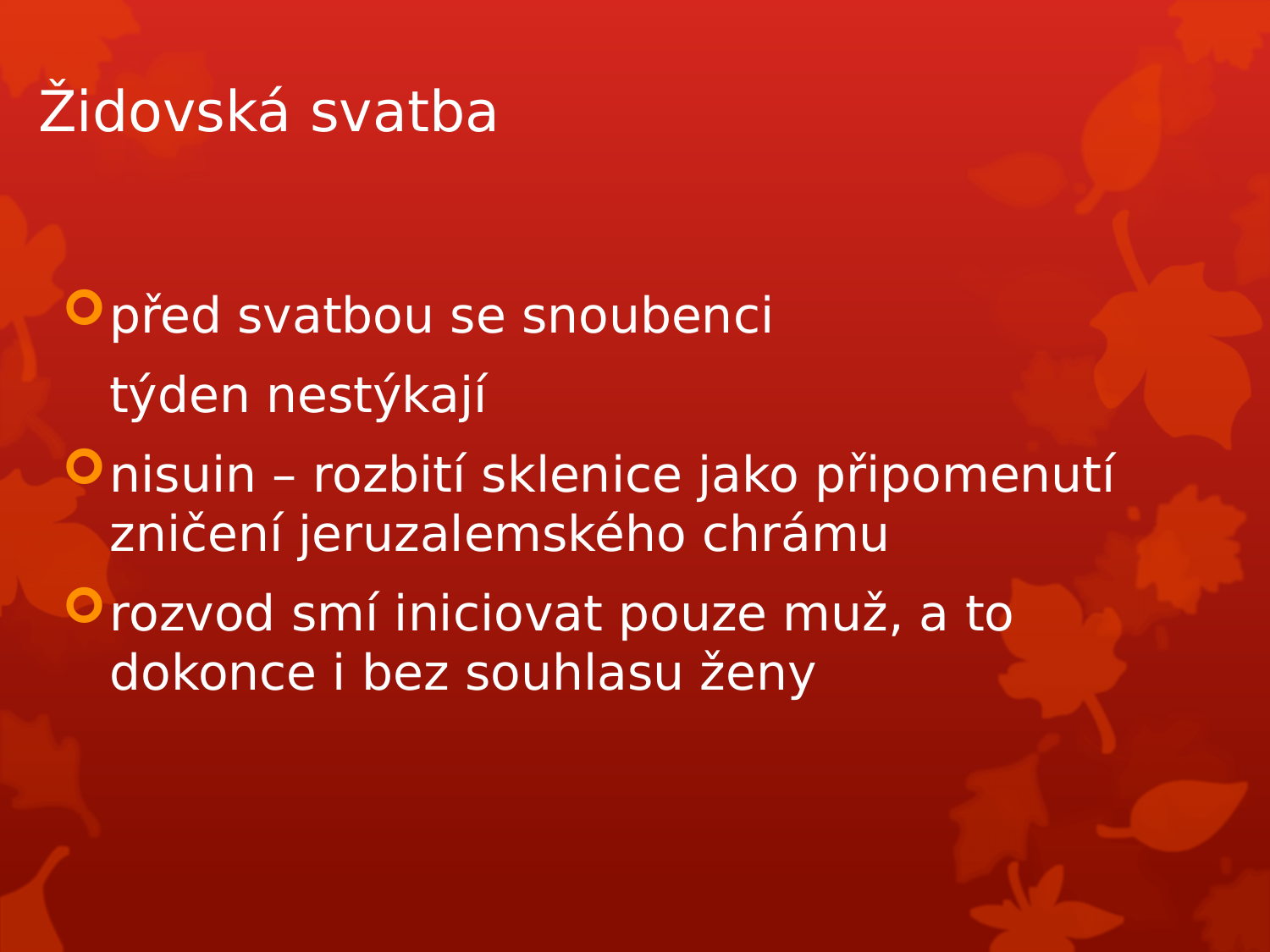

# Židovská svatba
před svatbou se snoubenci
   týden nestýkají
nisuin – rozbití sklenice jako připomenutí zničení jeruzalemského chrámu
rozvod smí iniciovat pouze muž, a to dokonce i bez souhlasu ženy